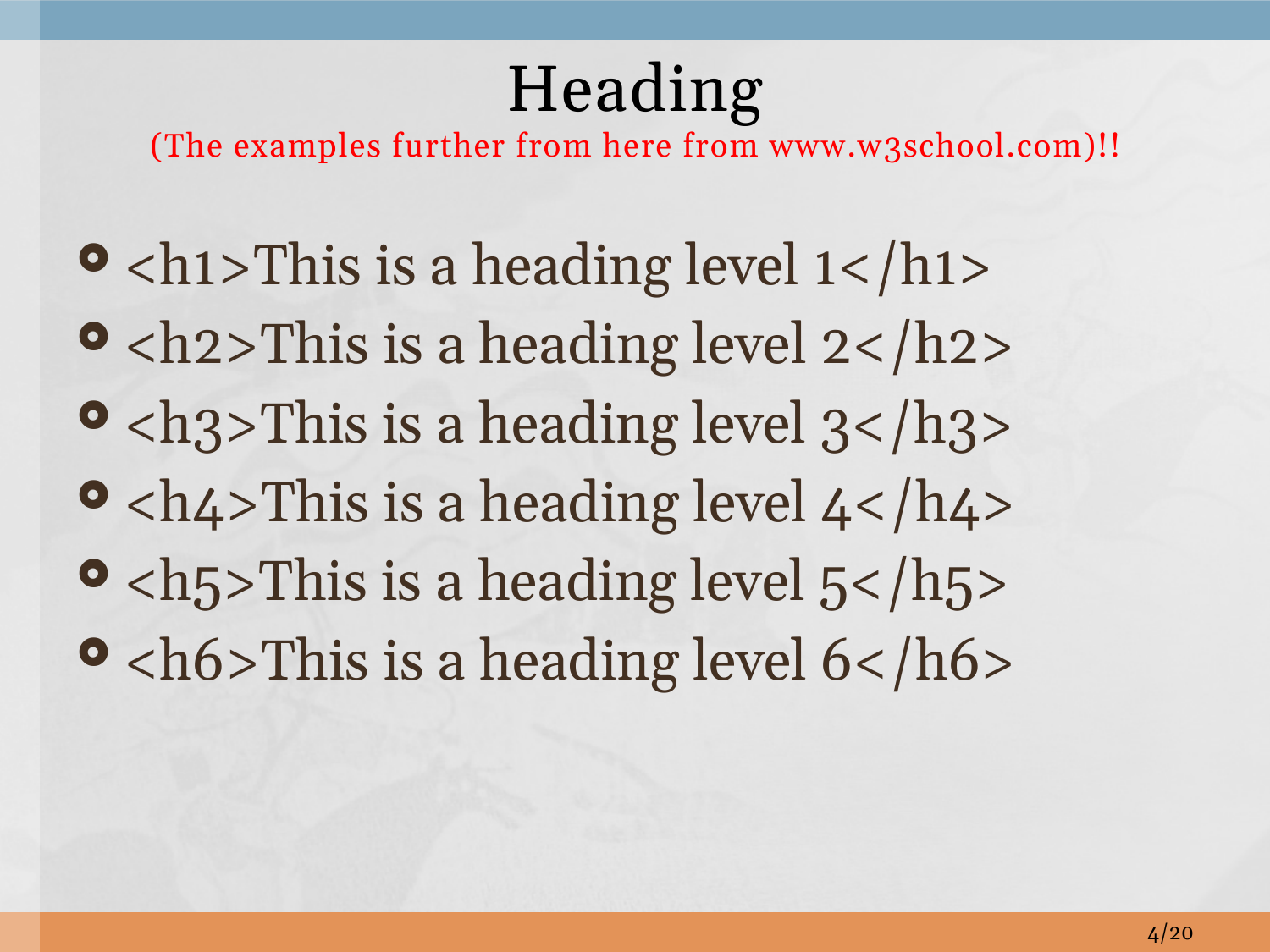

# Heading (The examples further from here from www.w3school.com)!!
<h1>This is a heading level 1</h1>
<h2>This is a heading level 2</h2>
<h3>This is a heading level 3</h3>
<h4>This is a heading level 4</h4>
<h5>This is a heading level 5</h5>
<h6>This is a heading level 6</h6>
4